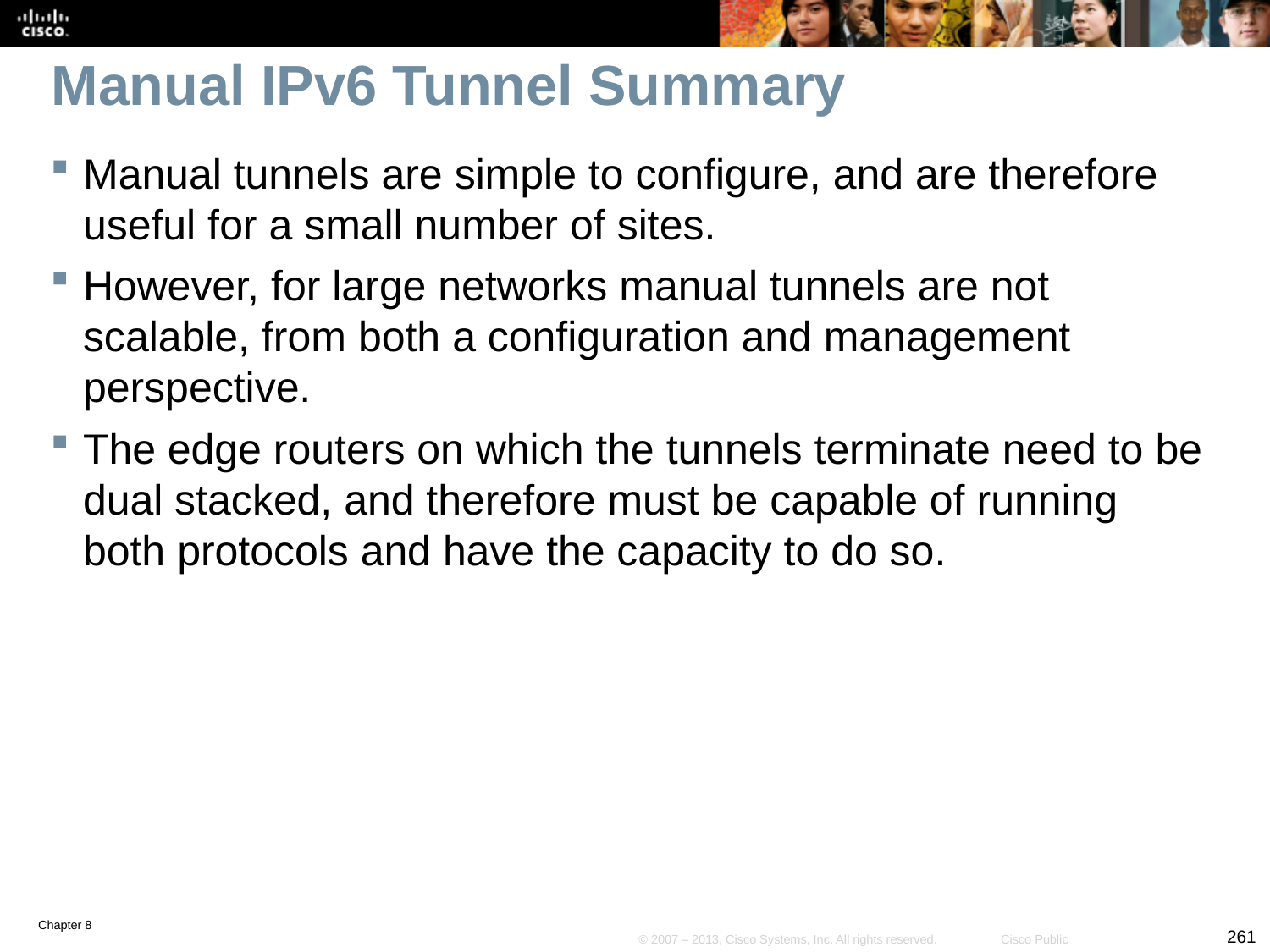

# Manual IPv6 Tunnel Summary
Manual tunnels are simple to configure, and are therefore useful for a small number of sites.
However, for large networks manual tunnels are not scalable, from both a configuration and management perspective.
The edge routers on which the tunnels terminate need to be dual stacked, and therefore must be capable of running both protocols and have the capacity to do so.